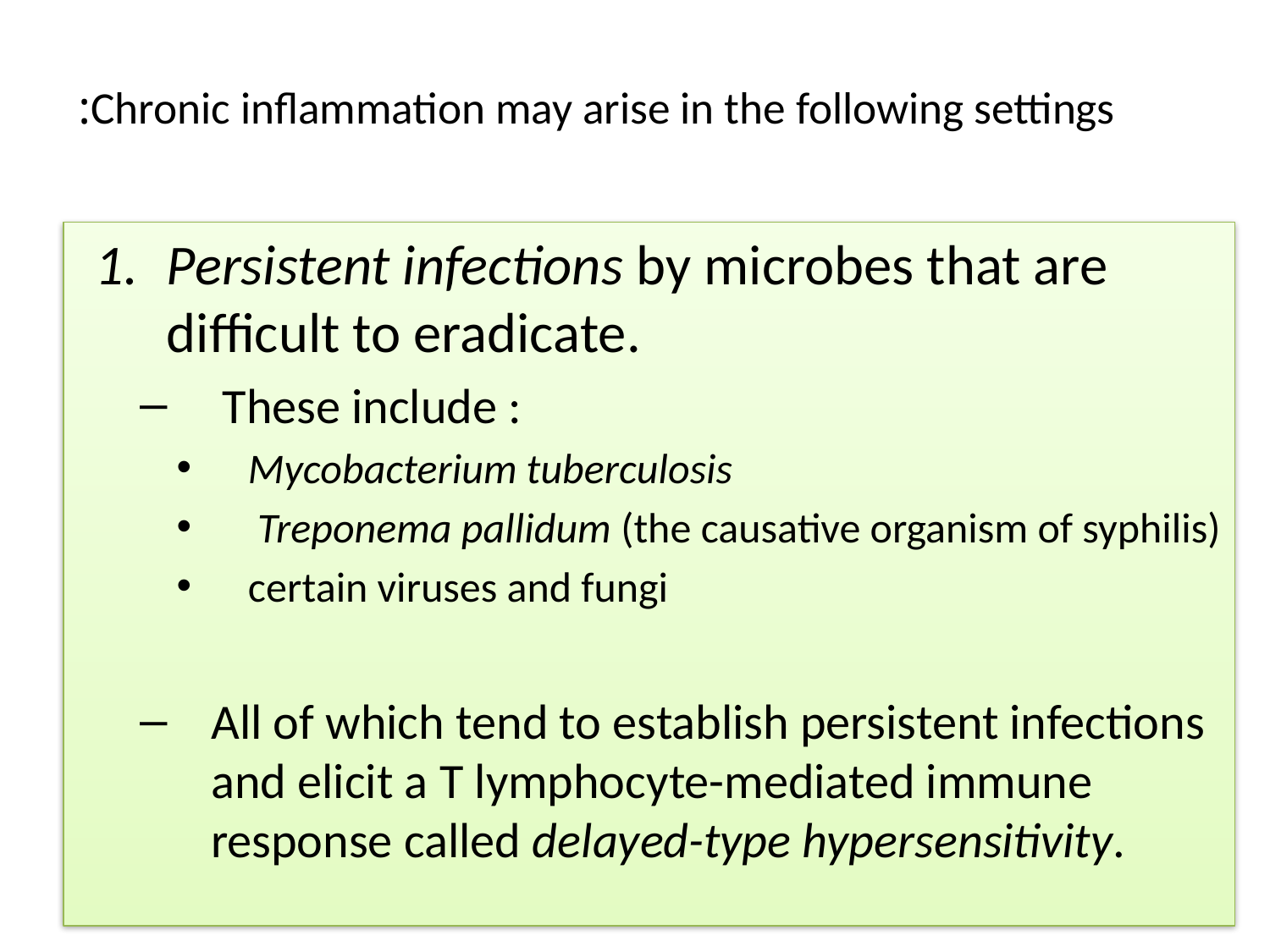

# Chronic inflammation may arise in the following settings:
Persistent infections by microbes that are difficult to eradicate.
 These include :
Mycobacterium tuberculosis
 Treponema pallidum (the causative organism of syphilis)
certain viruses and fungi

All of which tend to establish persistent infections and elicit a T lymphocyte-mediated immune response called delayed-type hypersensitivity.